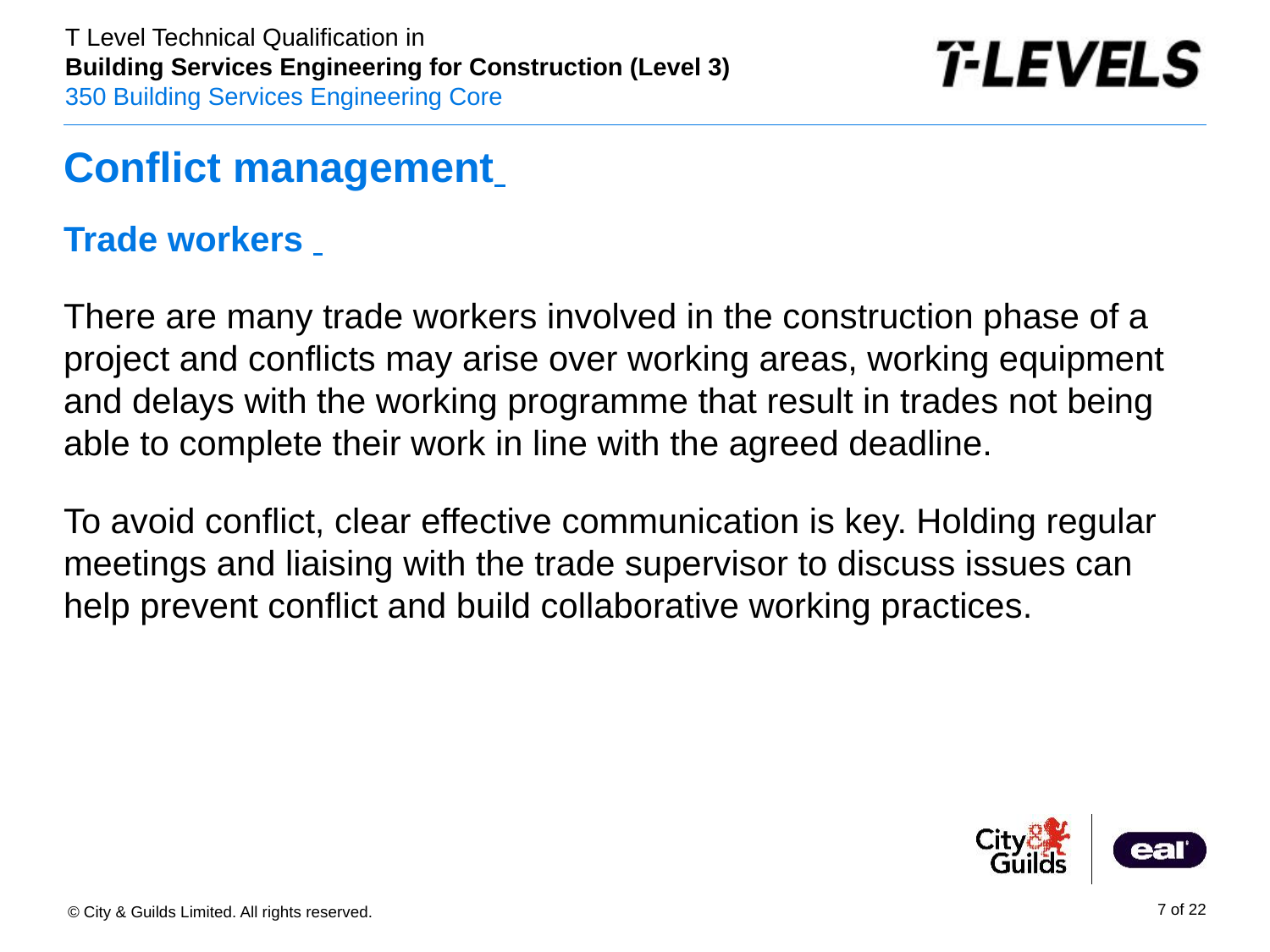

# Conflict management
Trade workers
There are many trade workers involved in the construction phase of a project and conflicts may arise over working areas, working equipment and delays with the working programme that result in trades not being able to complete their work in line with the agreed deadline.
To avoid conflict, clear effective communication is key. Holding regular meetings and liaising with the trade supervisor to discuss issues can help prevent conflict and build collaborative working practices.